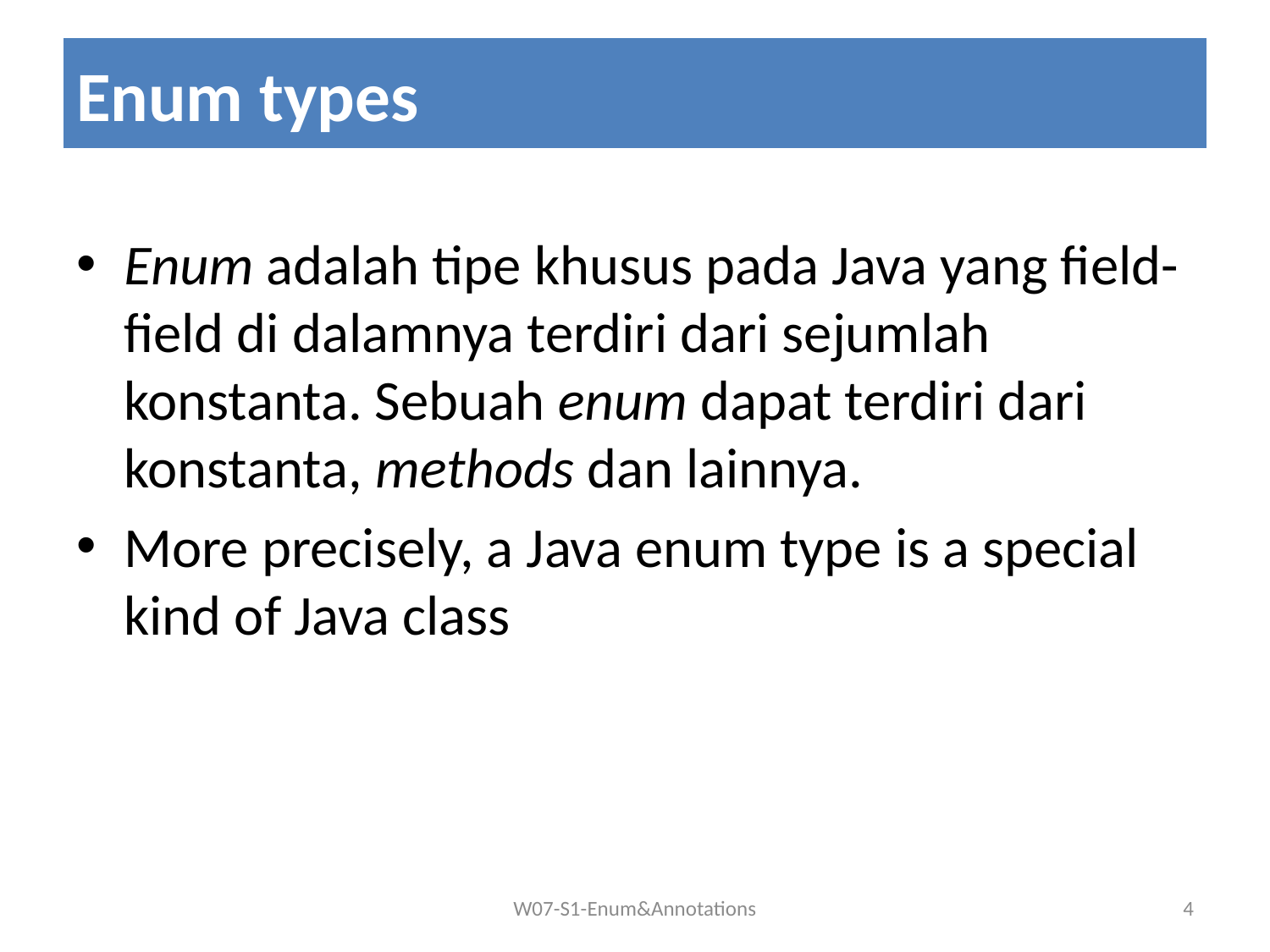

# Enum types
Enum adalah tipe khusus pada Java yang field-field di dalamnya terdiri dari sejumlah konstanta. Sebuah enum dapat terdiri dari konstanta, methods dan lainnya.
More precisely, a Java enum type is a special kind of Java class

4
W07-S1-Enum&Annotations